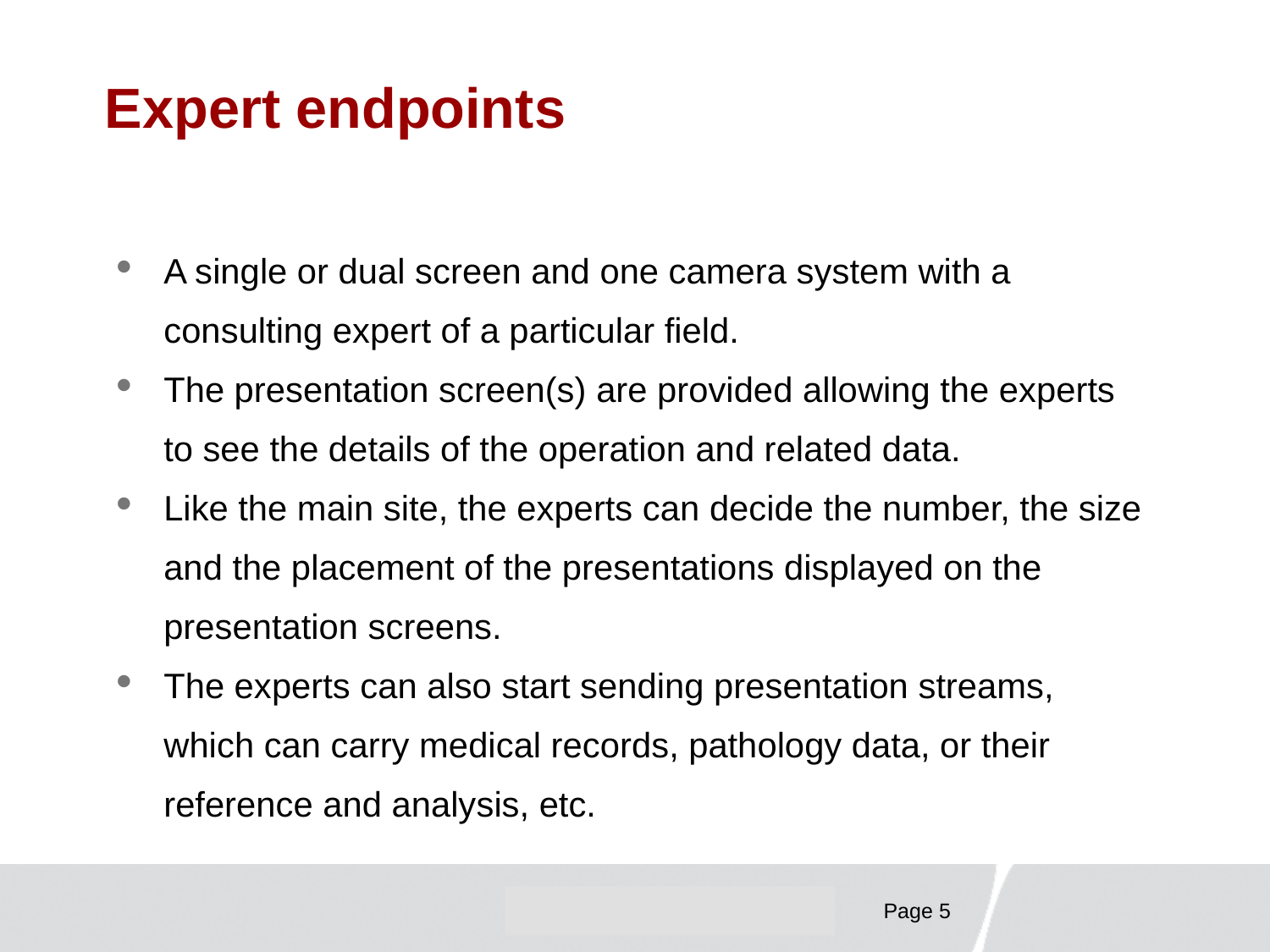

# Expert endpoints
A single or dual screen and one camera system with a consulting expert of a particular field.
The presentation screen(s) are provided allowing the experts to see the details of the operation and related data.
Like the main site, the experts can decide the number, the size and the placement of the presentations displayed on the presentation screens.
The experts can also start sending presentation streams, which can carry medical records, pathology data, or their reference and analysis, etc.